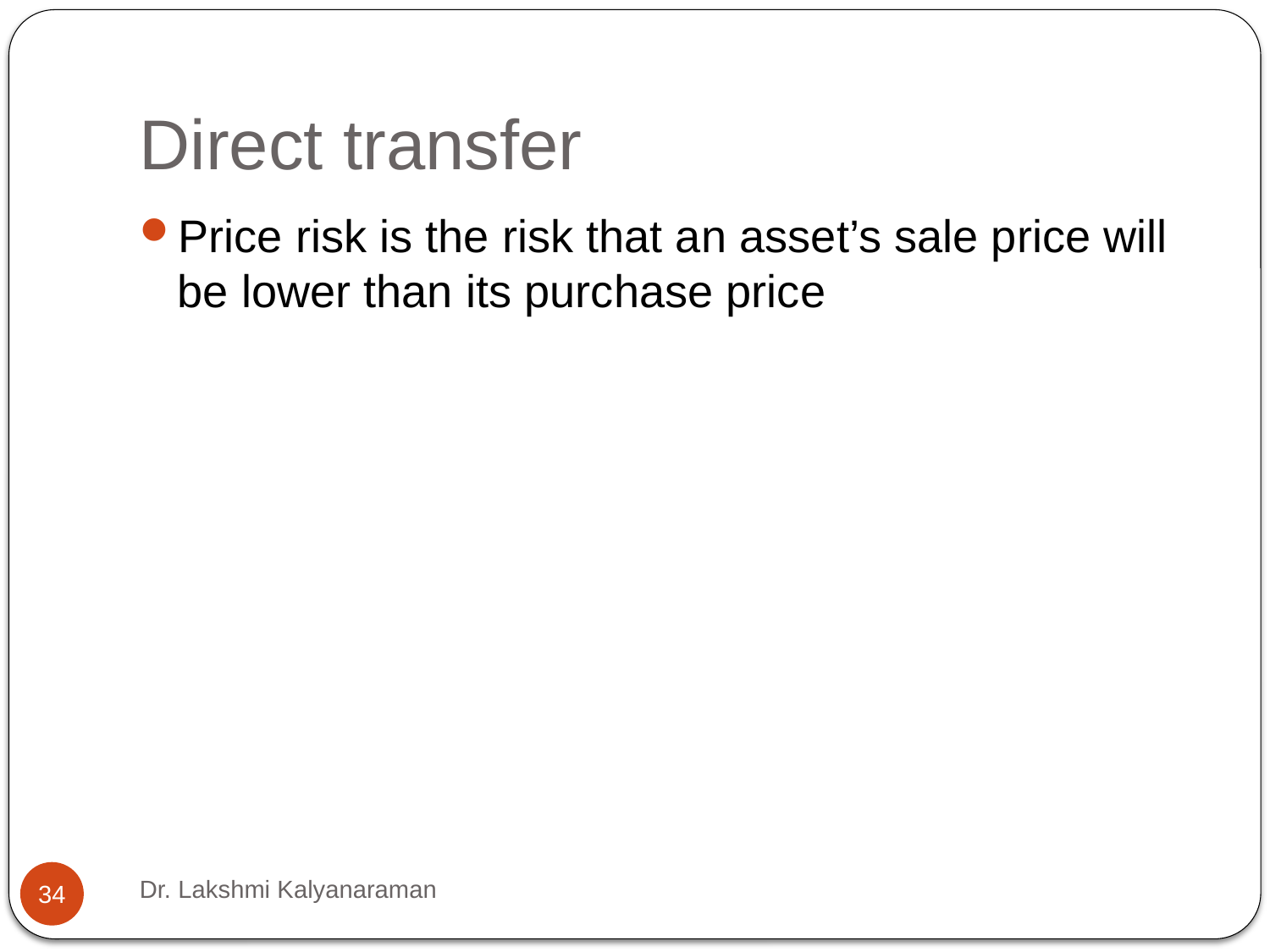

# Direct transfer
Price risk is the risk that an asset’s sale price will be lower than its purchase price

Dr. Lakshmi Kalyanaraman
34